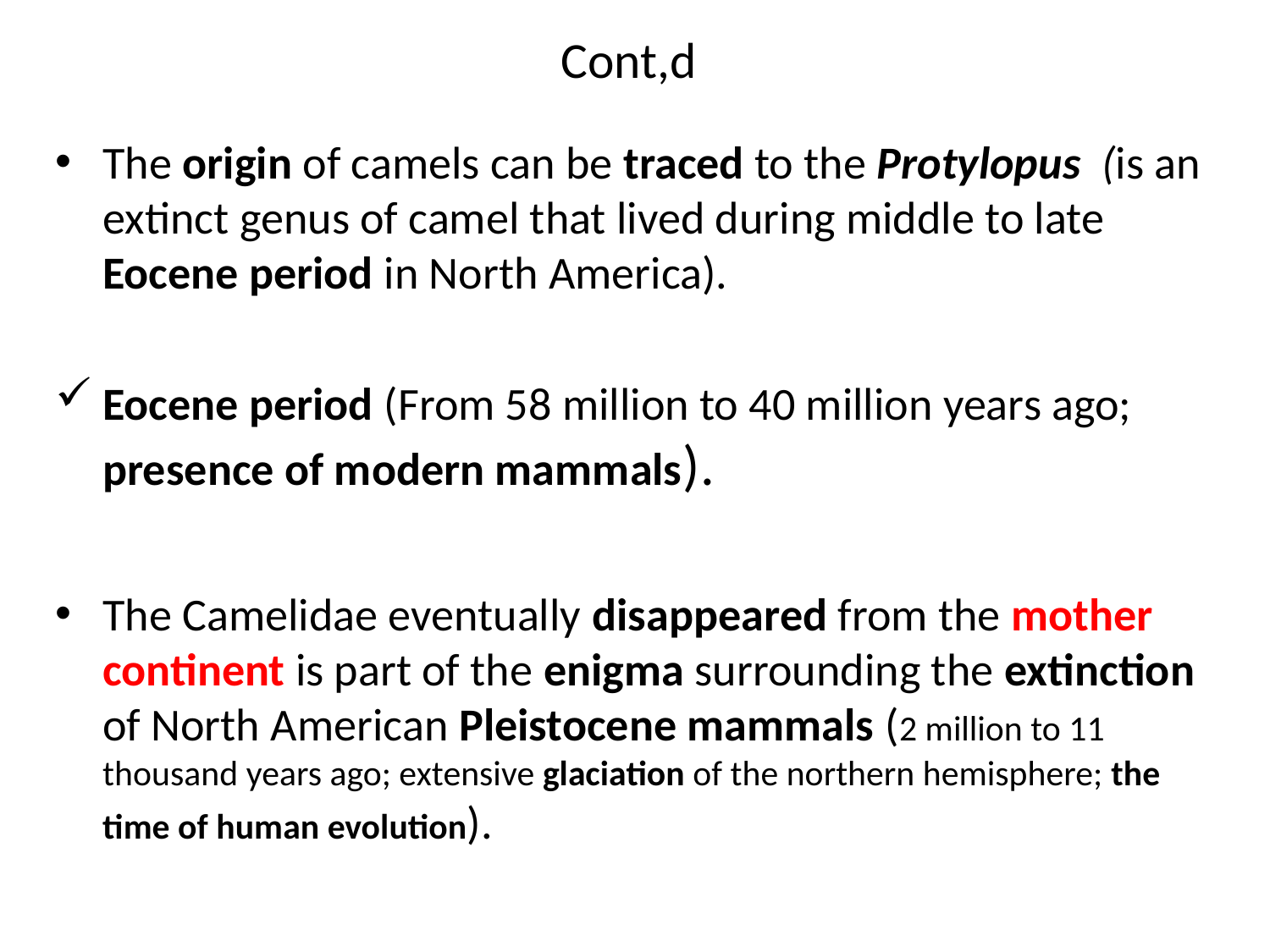

# Cont,d
The origin of camels can be traced to the Protylopus  (is an extinct genus of camel that lived during middle to late Eocene period in North America).

Eocene period (From 58 million to 40 million years ago; presence of modern mammals).

The Camelidae eventually disappeared from the mother continent is part of the enigma surrounding the extinction of North American Pleistocene mammals (2 million to 11 thousand years ago; extensive glaciation of the northern hemisphere; the time of human evolution).